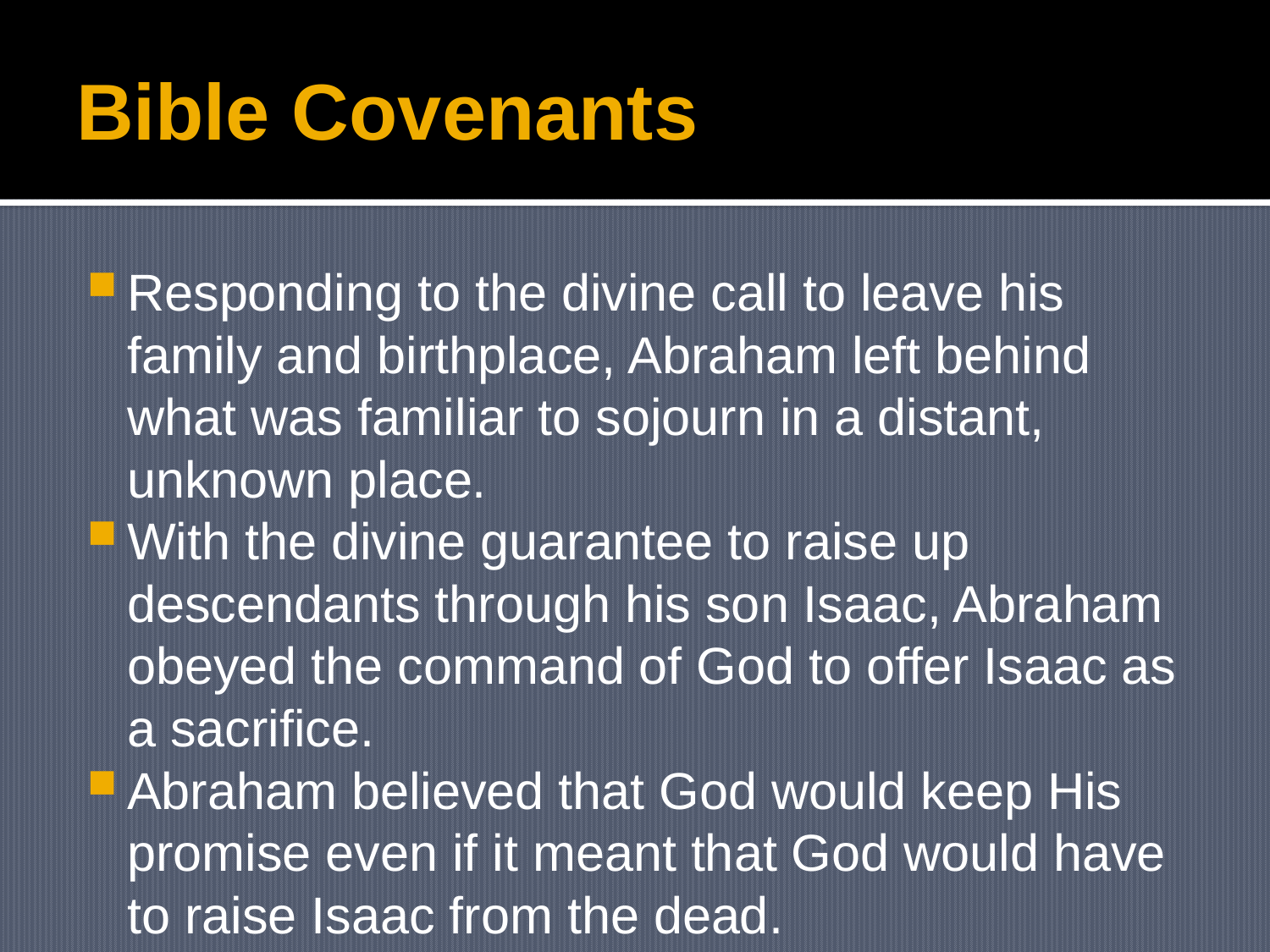

# Bible Covenants
Responding to the divine call to leave his family and birthplace, Abraham left behind what was familiar to sojourn in a distant, unknown place.
With the divine guarantee to raise up descendants through his son Isaac, Abraham obeyed the command of God to offer Isaac as a sacrifice.
Abraham believed that God would keep His promise even if it meant that God would have to raise Isaac from the dead.